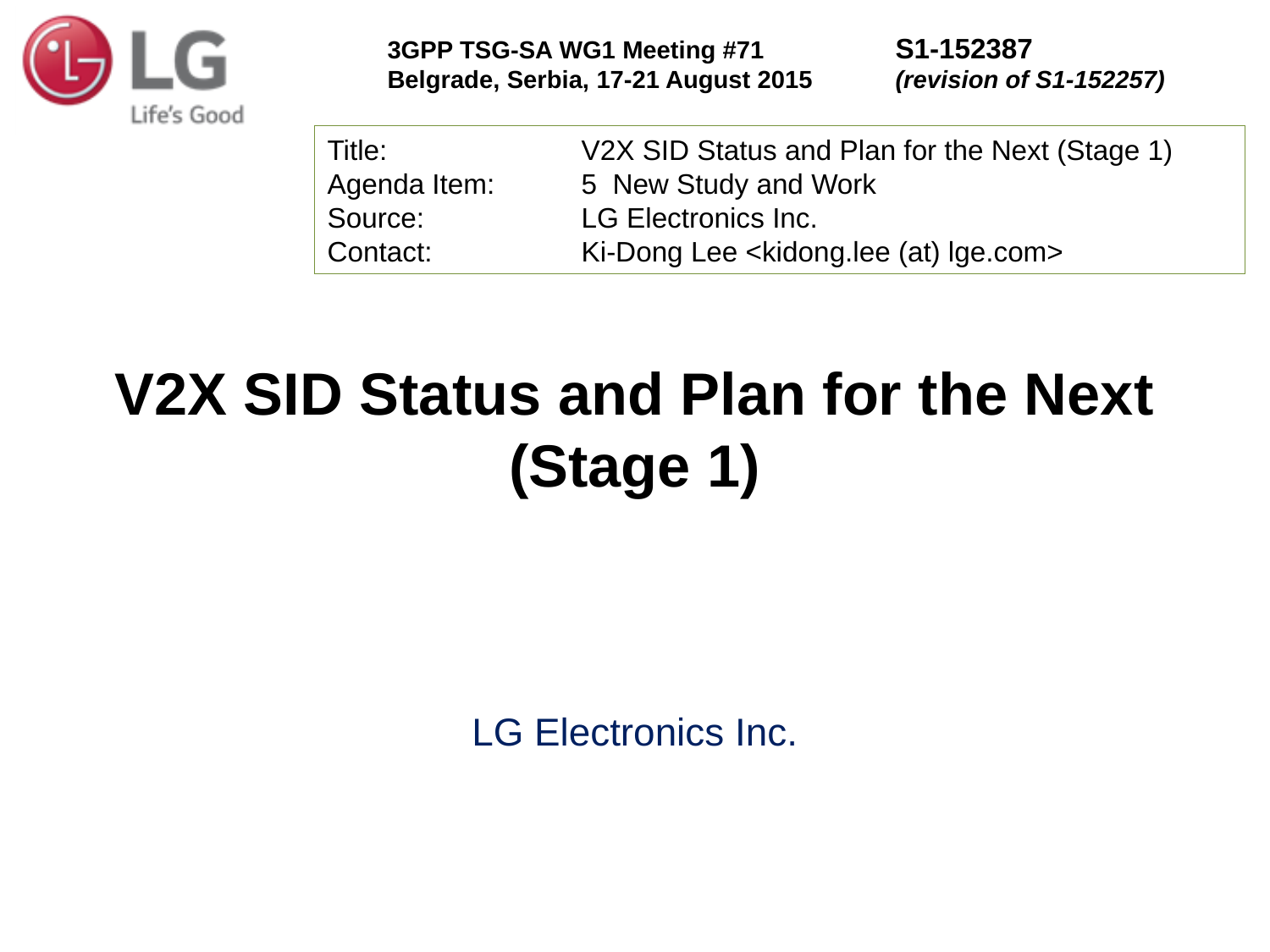

3GPP TSG-SA WG1 Meeting #71		S1-152387
Belgrade, Serbia, 17-21 August 2015	(revision of S1-152257)
Title:		V2X SID Status and Plan for the Next (Stage 1)
Agenda Item:	5  New Study and Work
Source:		LG Electronics Inc.
Contact:		Ki-Dong Lee <kidong.lee (at) lge.com>
# V2X SID Status and Plan for the Next (Stage 1)

LG Electronics Inc.